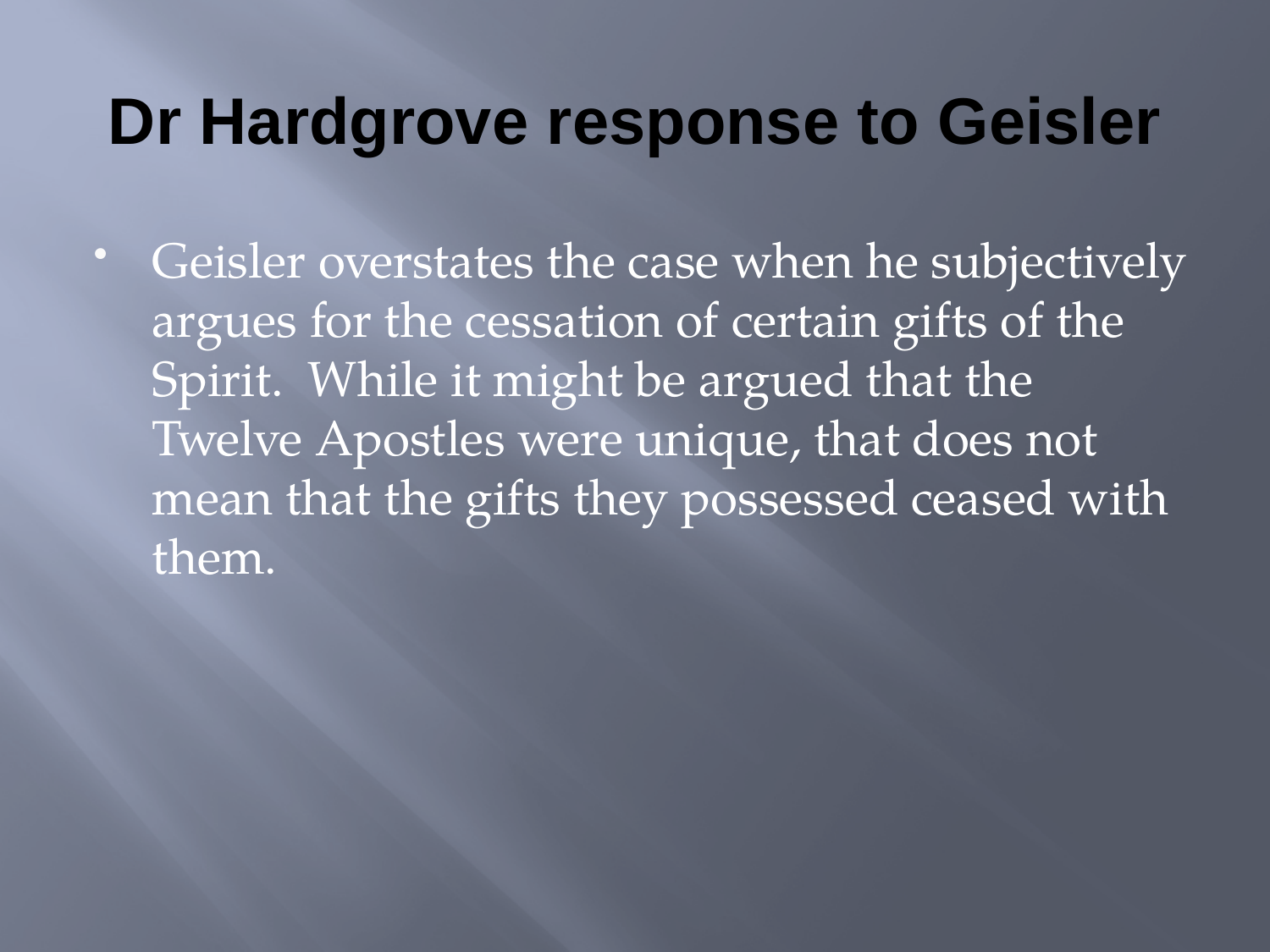

# Dr Hardgrove response to Geisler
Geisler overstates the case when he subjectively argues for the cessation of certain gifts of the Spirit.  While it might be argued that the Twelve Apostles were unique, that does not mean that the gifts they possessed ceased with them.